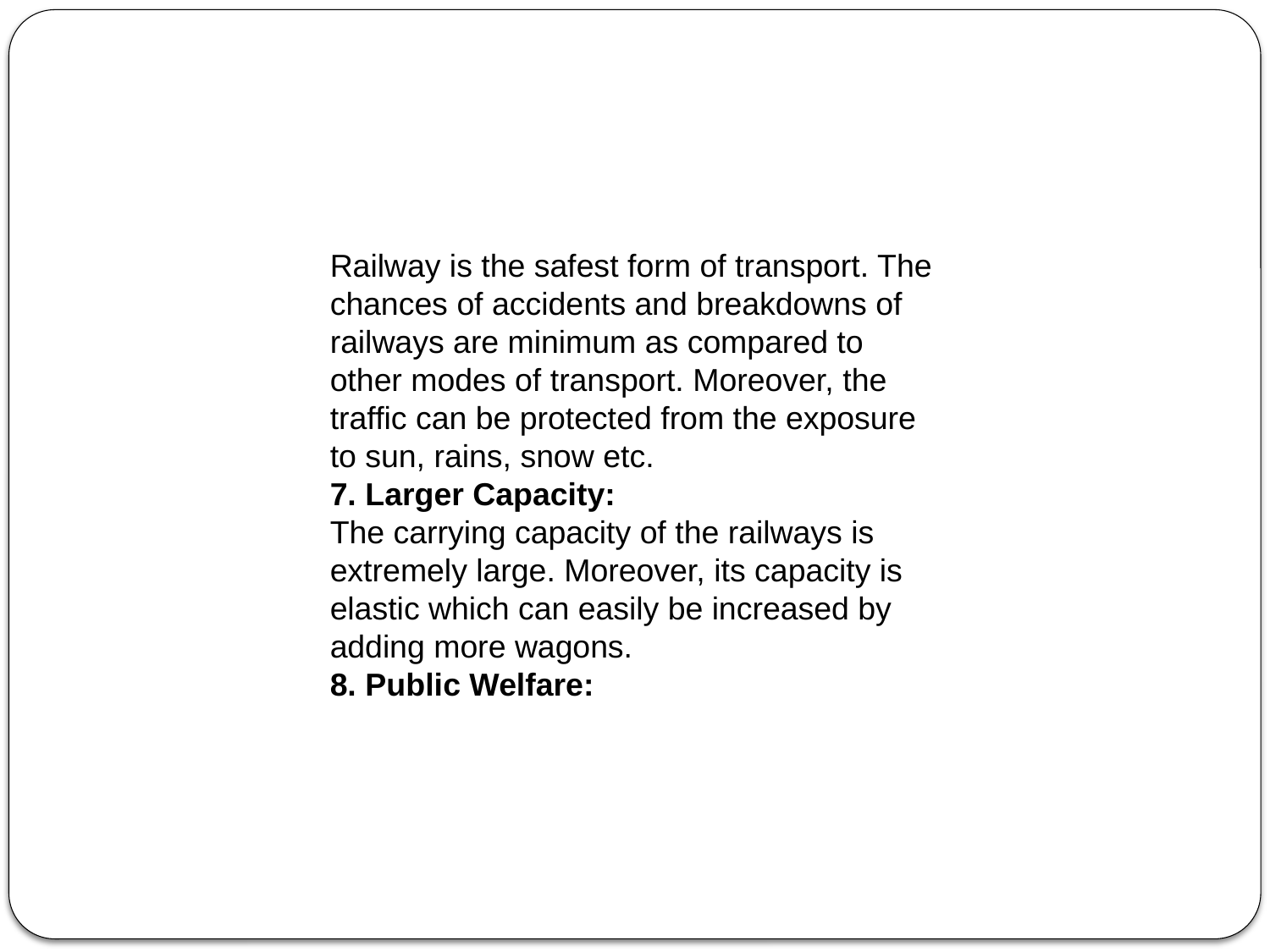

Railway is the safest form of transport. The chances of accidents and breakdowns of railways are minimum as compared to other modes of transport. Moreover, the traffic can be protected from the exposure to sun, rains, snow etc.
7. Larger Capacity:
The carrying capacity of the railways is extremely large. Moreover, its capacity is elastic which can easily be increased by adding more wagons.
8. Public Welfare: